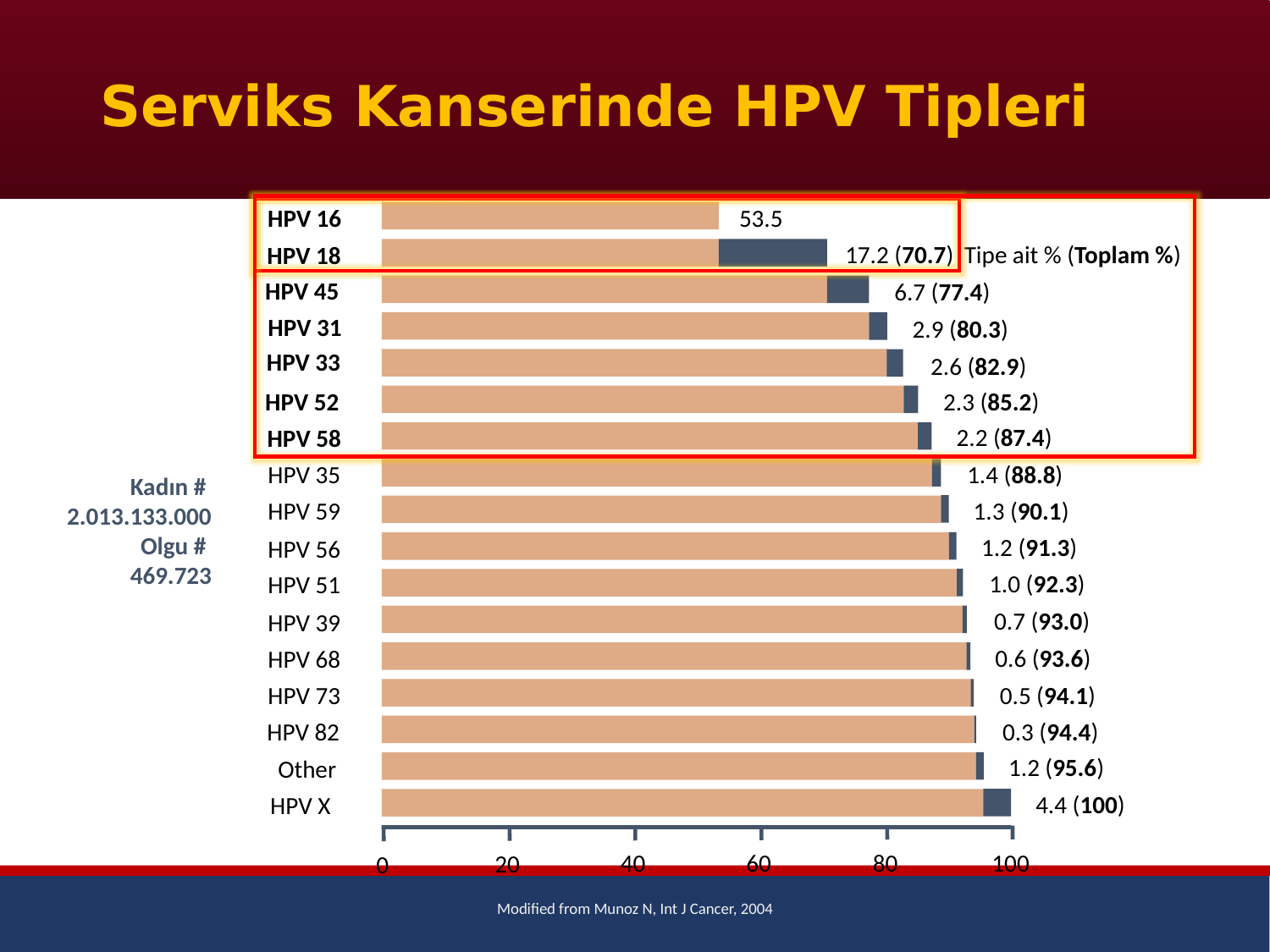

# Serviks Kanserinde HPV Tipleri
53.5
HPV 16

17.2 (70.7)
Tipe ait % (Toplam %)
HPV 18

HPV 45
6.7 (77.4)

HPV 31
2.9 (80.3)

HPV 33
2.6 (82.9)

2.3 (85.2)
HPV 52

2.2 (87.4)
HPV 58

1.4 (88.8)
HPV 35

HPV 59
1.3 (90.1)

1.2 (91.3)
HPV 56

1.0 (92.3)
HPV 51

0.7 (93.0)
HPV 39

0.6 (93.6)
HPV 68

HPV 73
0.5 (94.1)

0.3 (94.4)
HPV 82

1.2 (95.6)
Other

4.4 (100)
HPV X

100
80
60
40
20
0

Kadın #
2.013.133.000
Olgu #
469.723
Modified from Munoz N, Int J Cancer, 2004